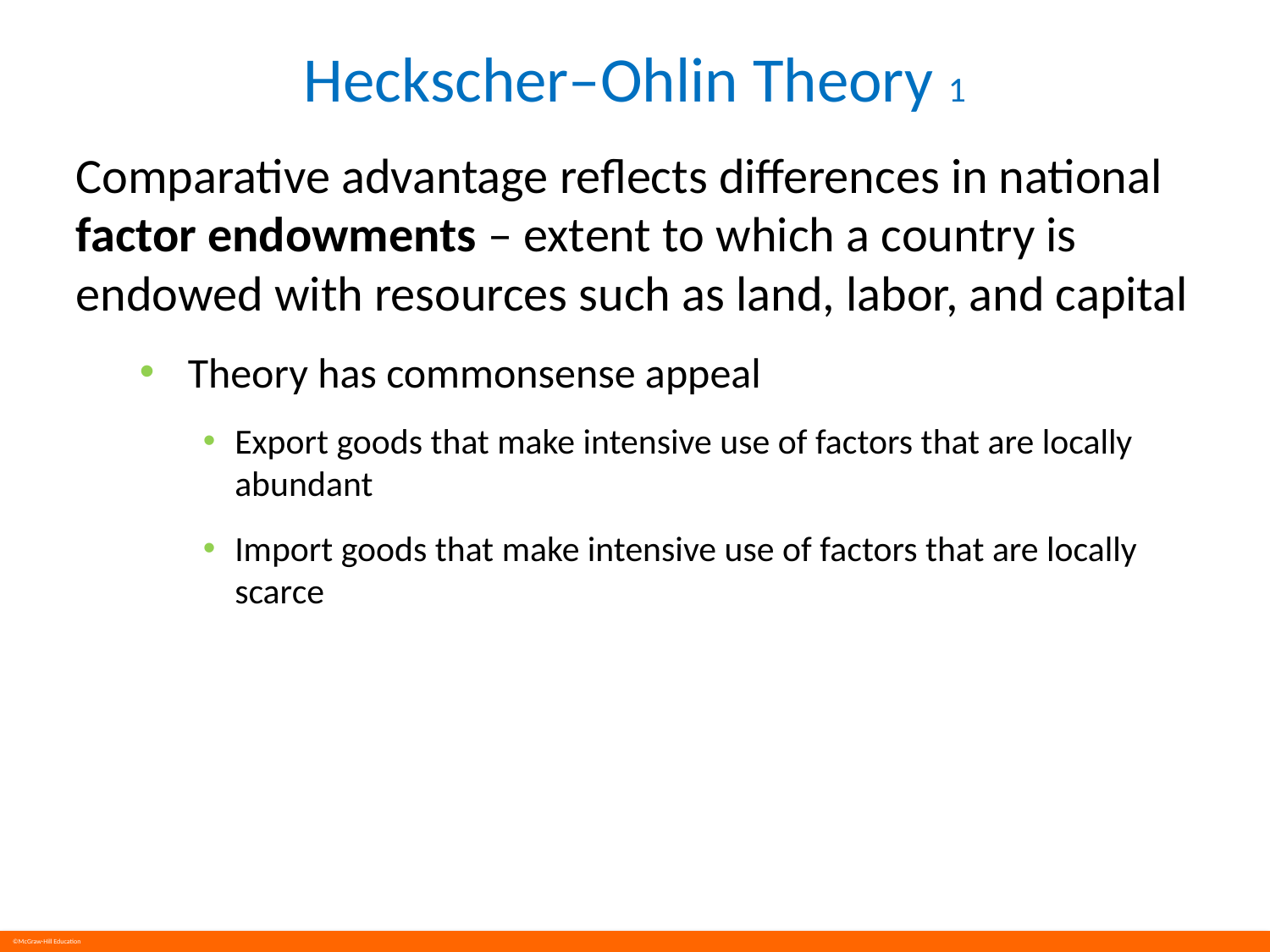

# Heckscher–Ohlin Theory 1
Comparative advantage reflects differences in national factor endowments – extent to which a country is endowed with resources such as land, labor, and capital
Theory has commonsense appeal
Export goods that make intensive use of factors that are locally abundant
Import goods that make intensive use of factors that are locally scarce